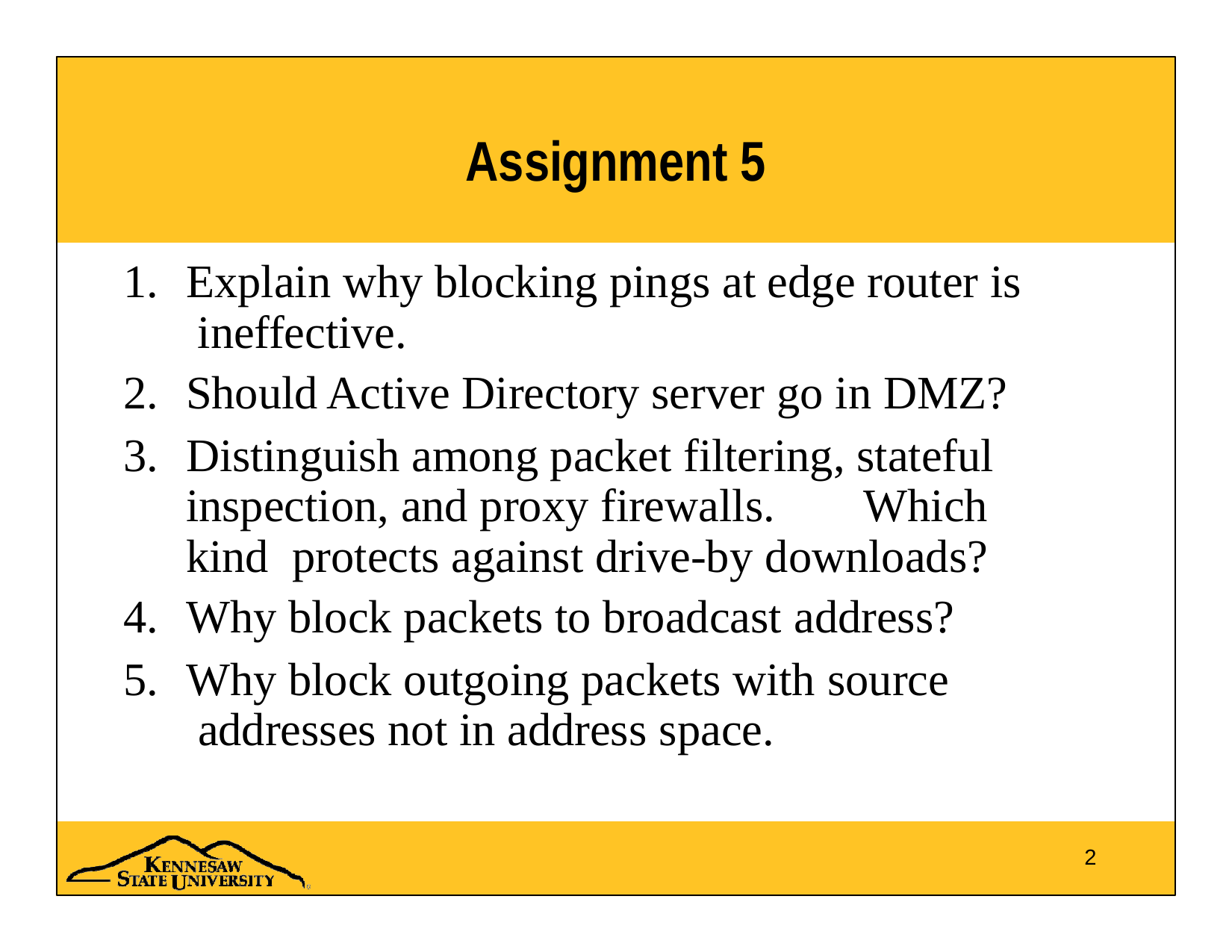

# Assignment 5
Explain why blocking pings at edge router is  ineffective.
Should Active Directory server go in DMZ?
Distinguish among packet filtering, stateful  inspection, and proxy firewalls.	Which kind  protects against drive-by downloads?
Why block packets to broadcast address?
Why block outgoing packets with source  addresses not in address space.

2